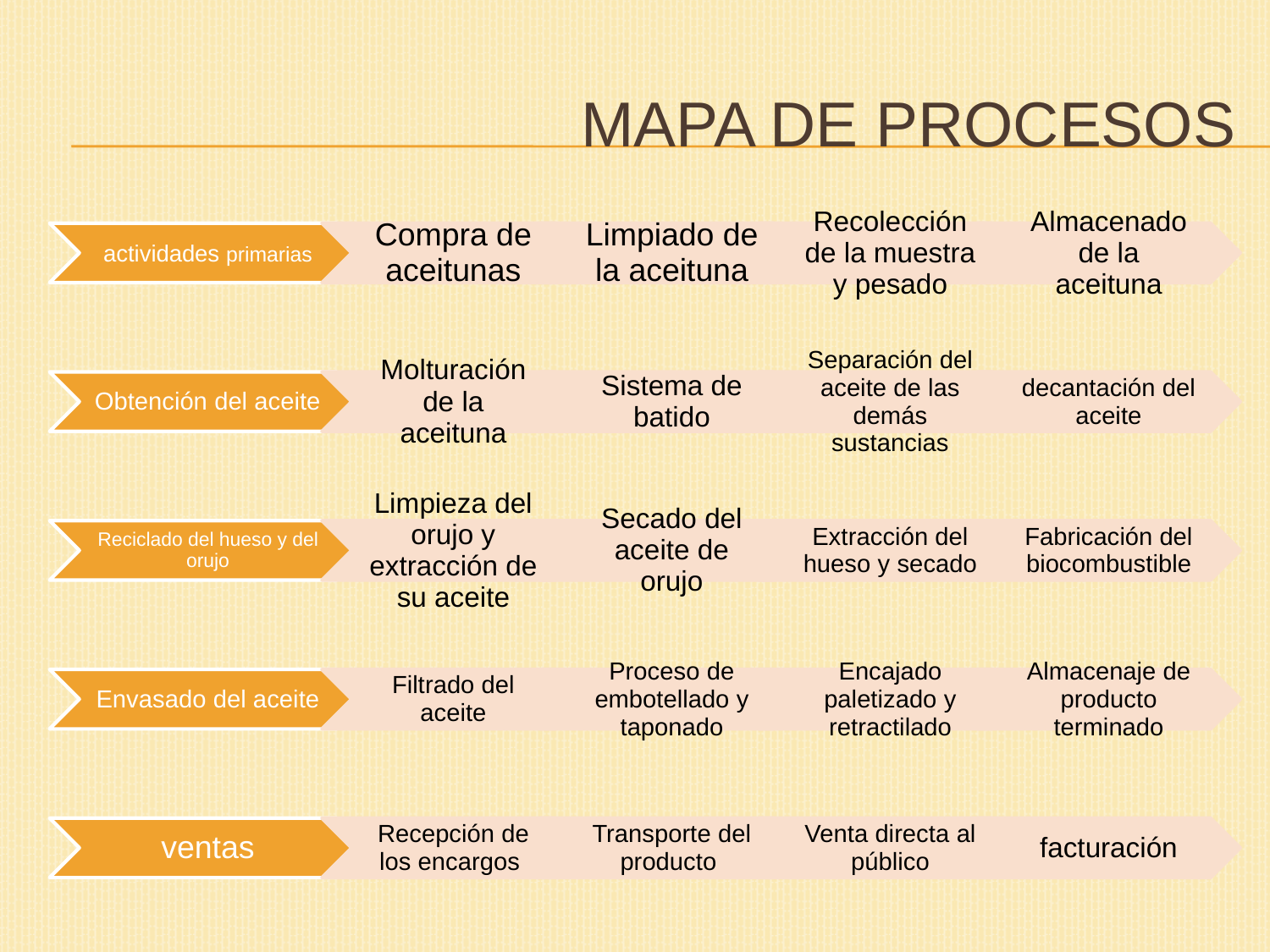

# Mapa de procesos
actividades primarias
Compra de aceitunas
Almacenado de la aceituna
Obtención del aceite
Molturación de la aceituna
Sistema de batido
Reciclado del hueso y del orujo
Limpieza del orujo y extracción de su aceite
Extracción del hueso y secado
Fabricación del biocombustible
Limpiado de la aceituna
Recolección de la muestra y pesado
Separación del aceite de las demás sustancias
decantación del aceite
Secado del aceite de orujo
Envasado del aceite
Filtrado del aceite
Proceso de embotellado y taponado
Encajado paletizado y retractilado
Almacenaje de producto terminado
ventas
Recepción de los encargos
Transporte del producto
Venta directa al público
facturación